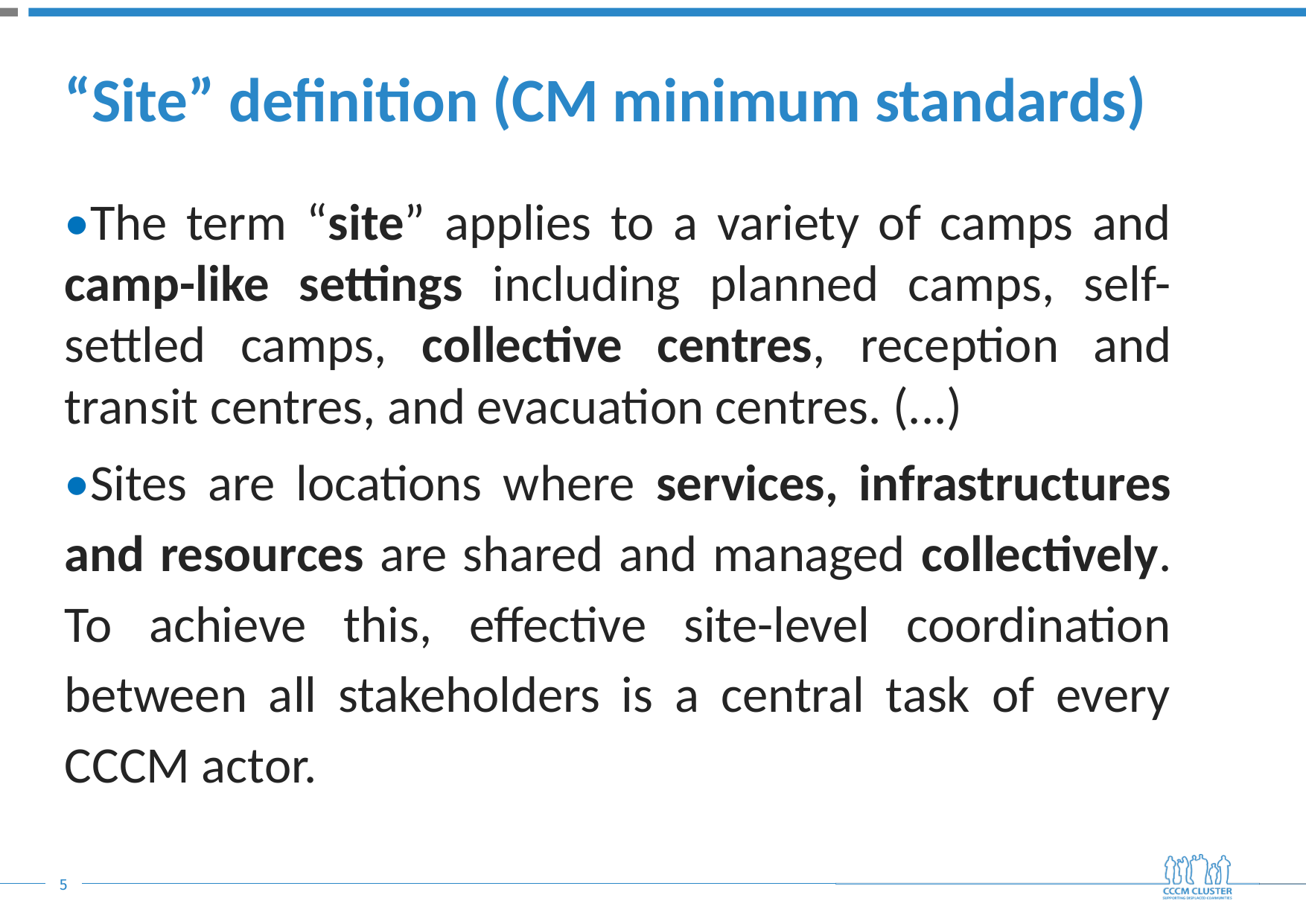

# “Site” definition (CM minimum standards)
•The term “site” applies to a variety of camps and camp-like settings including planned camps, self-settled camps, collective centres, reception and transit centres, and evacuation centres. (...)
•Sites are locations where services, infrastructures and resources are shared and managed collectively. To achieve this, effective site-level coordination between all stakeholders is a central task of every CCCM actor.